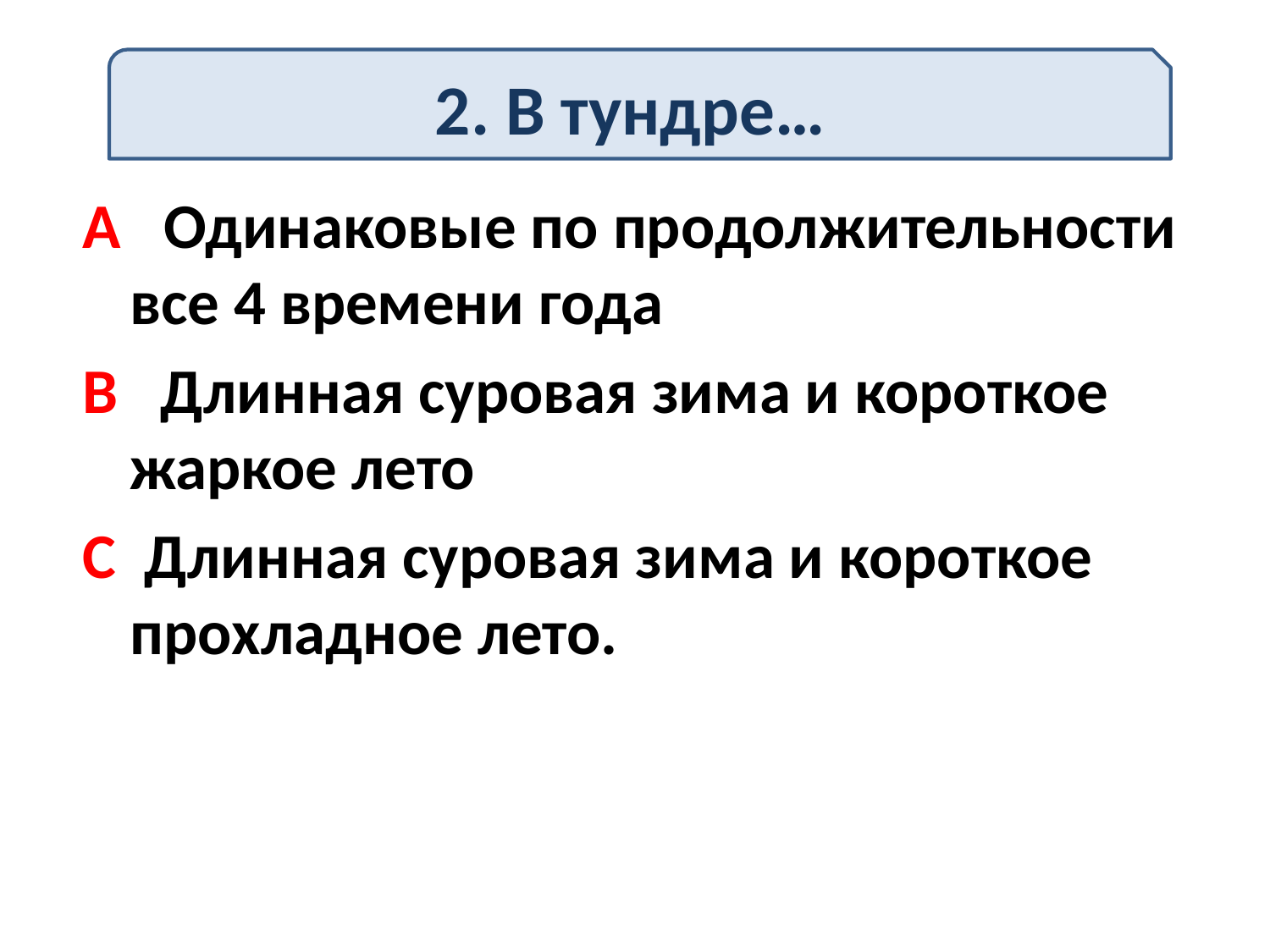

2. В тундре…
A   Одинаковые по продолжительности все 4 времени года
B   Длинная суровая зима и короткое жаркое лето
C  Длинная суровая зима и короткое прохладное лето.